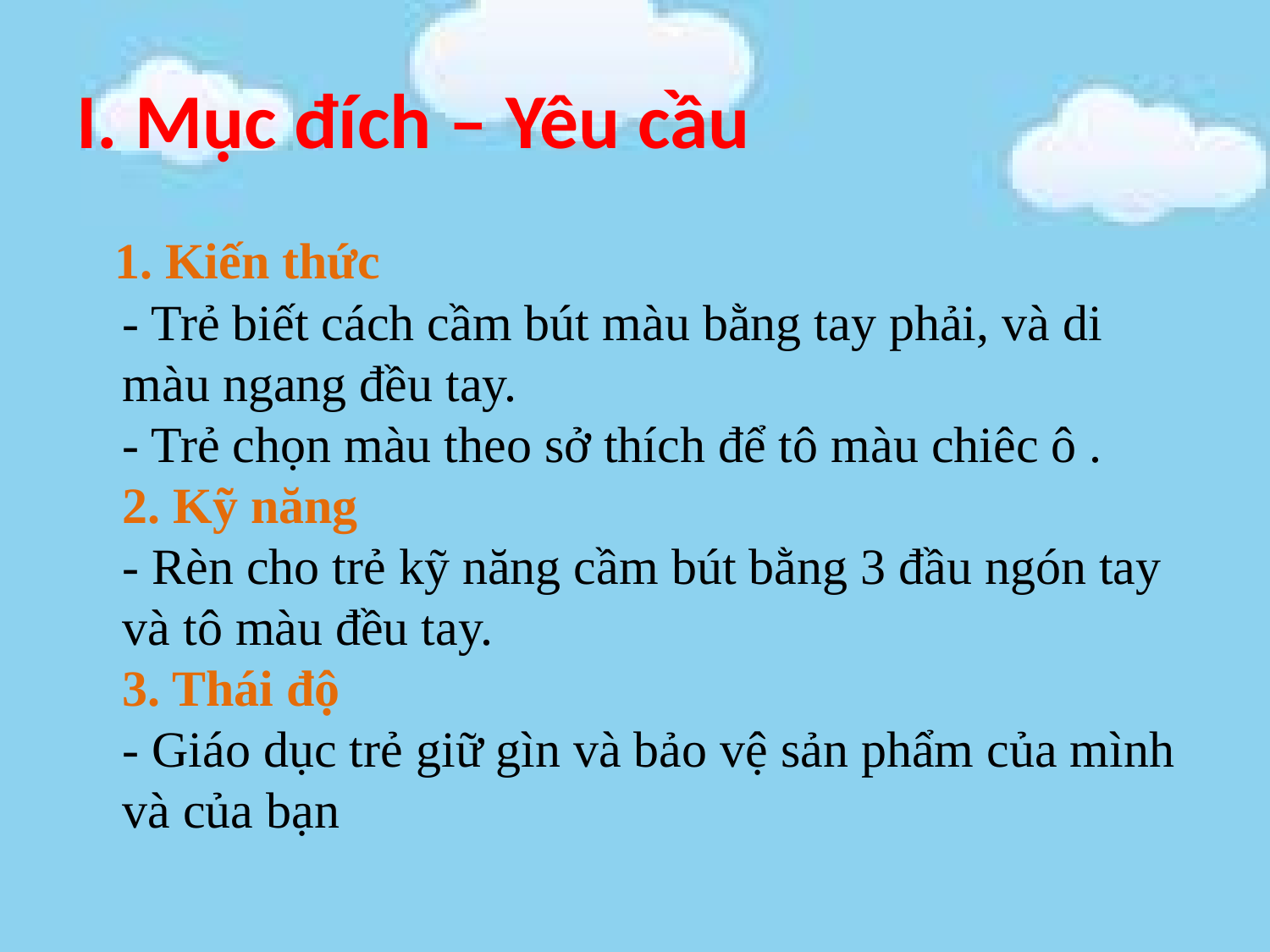

# I. Mục đích – Yêu cầu
   1. Kiến thức
- Trẻ biết cách cầm bút màu bằng tay phải, và di màu ngang đều tay.
- Trẻ chọn màu theo sở thích để tô màu chiêc ô .
2. Kỹ năng
- Rèn cho trẻ kỹ năng cầm bút bằng 3 đầu ngón tay và tô màu đều tay.
3. Thái độ
- Giáo dục trẻ giữ gìn và bảo vệ sản phẩm của mình và của bạn